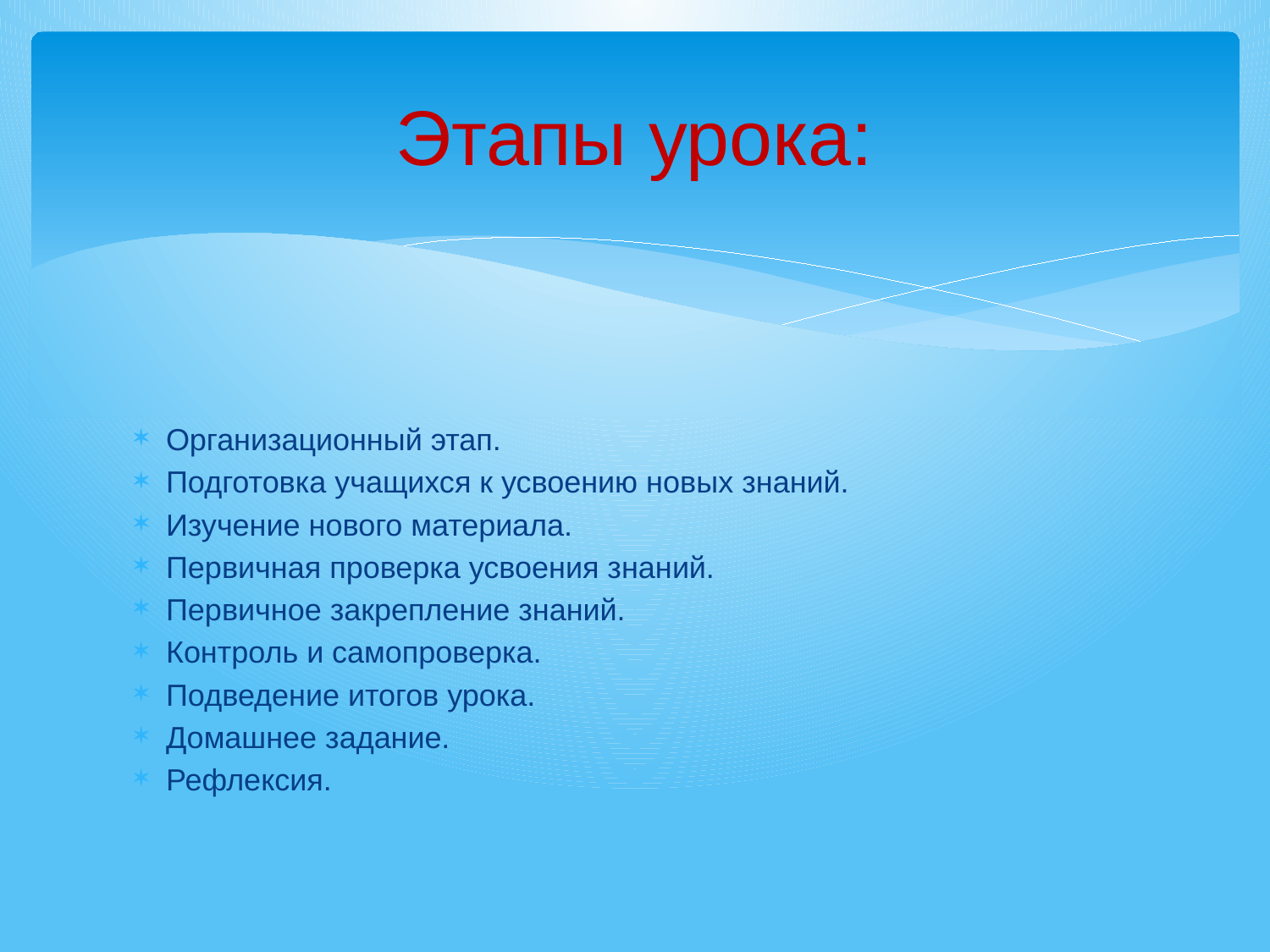

# Этапы урока:

Организационный этап.
Подготовка учащихся к усвоению новых знаний.
Изучение нового материала.
Первичная проверка усвоения знаний.
Первичное закрепление знаний.
Контроль и самопроверка.
Подведение итогов урока.
Домашнее задание.
Рефлексия.